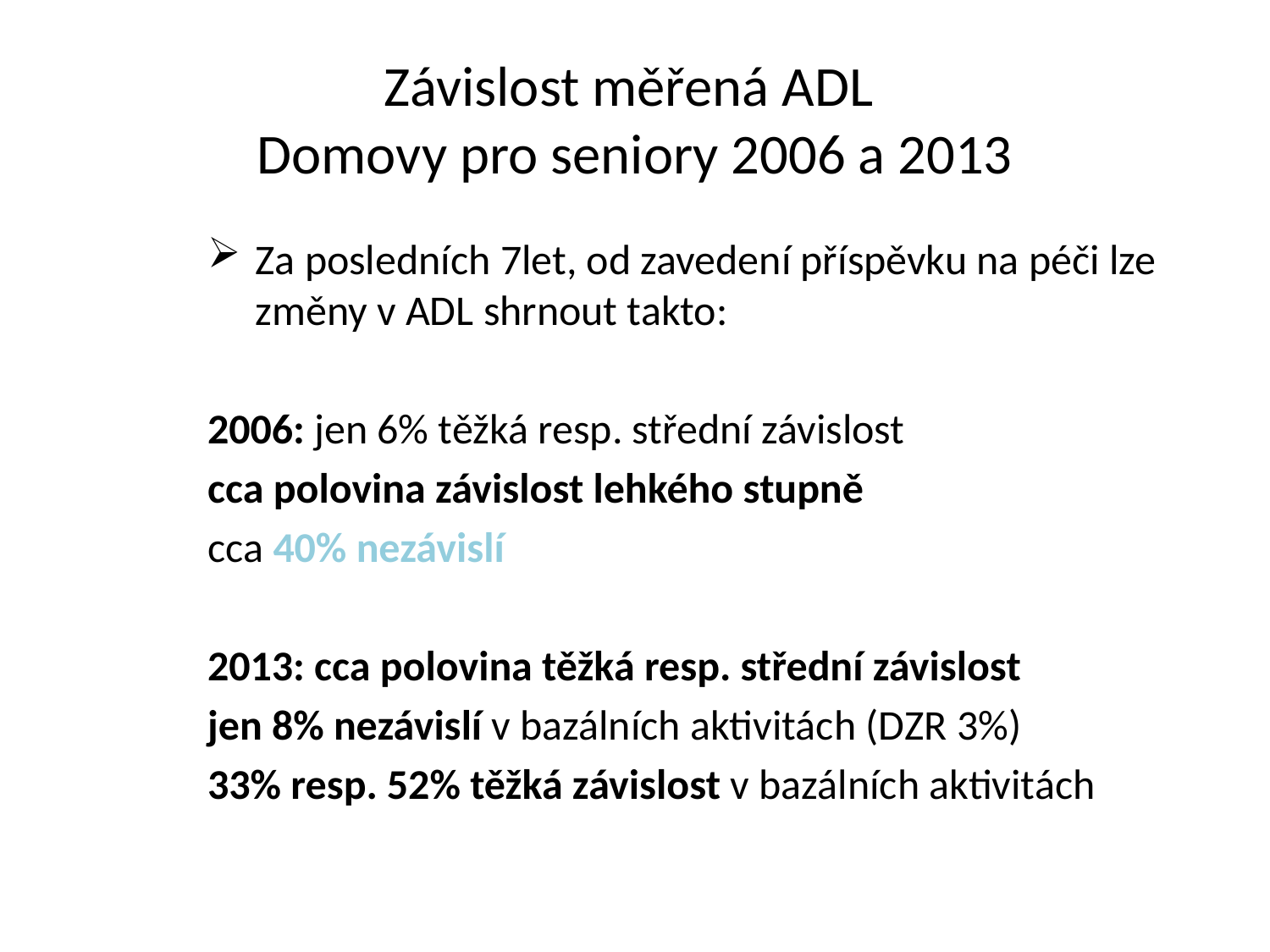

# Závislost měřená ADL Domovy pro seniory 2006 a 2013
Za posledních 7let, od zavedení příspěvku na péči lze změny v ADL shrnout takto:

2006: jen 6% těžká resp. střední závislost
cca polovina závislost lehkého stupně
cca 40% nezávislí

2013: cca polovina těžká resp. střední závislost
jen 8% nezávislí v bazálních aktivitách (DZR 3%)
33% resp. 52% těžká závislost v bazálních aktivitách